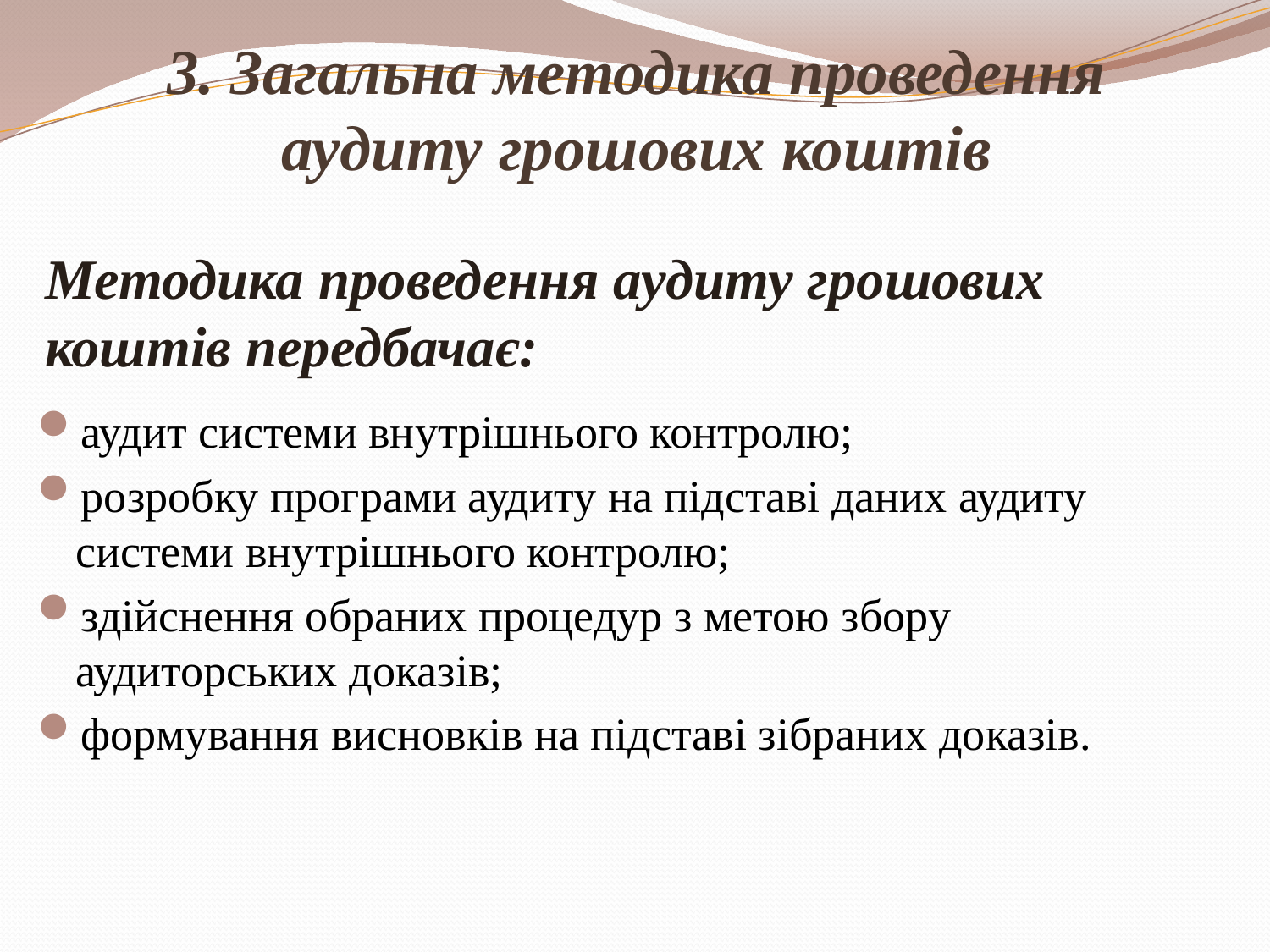

# 3. Загальна методика проведення аудиту грошових коштів
Методика проведення аудиту грошових коштів передбачає:
аудит системи внутрішнього контролю;
розробку програми аудиту на підставі даних аудиту системи внутрішнього контролю;
здійснення обраних процедур з метою збору аудиторських доказів;
формування висновків на підставі зібраних доказів.